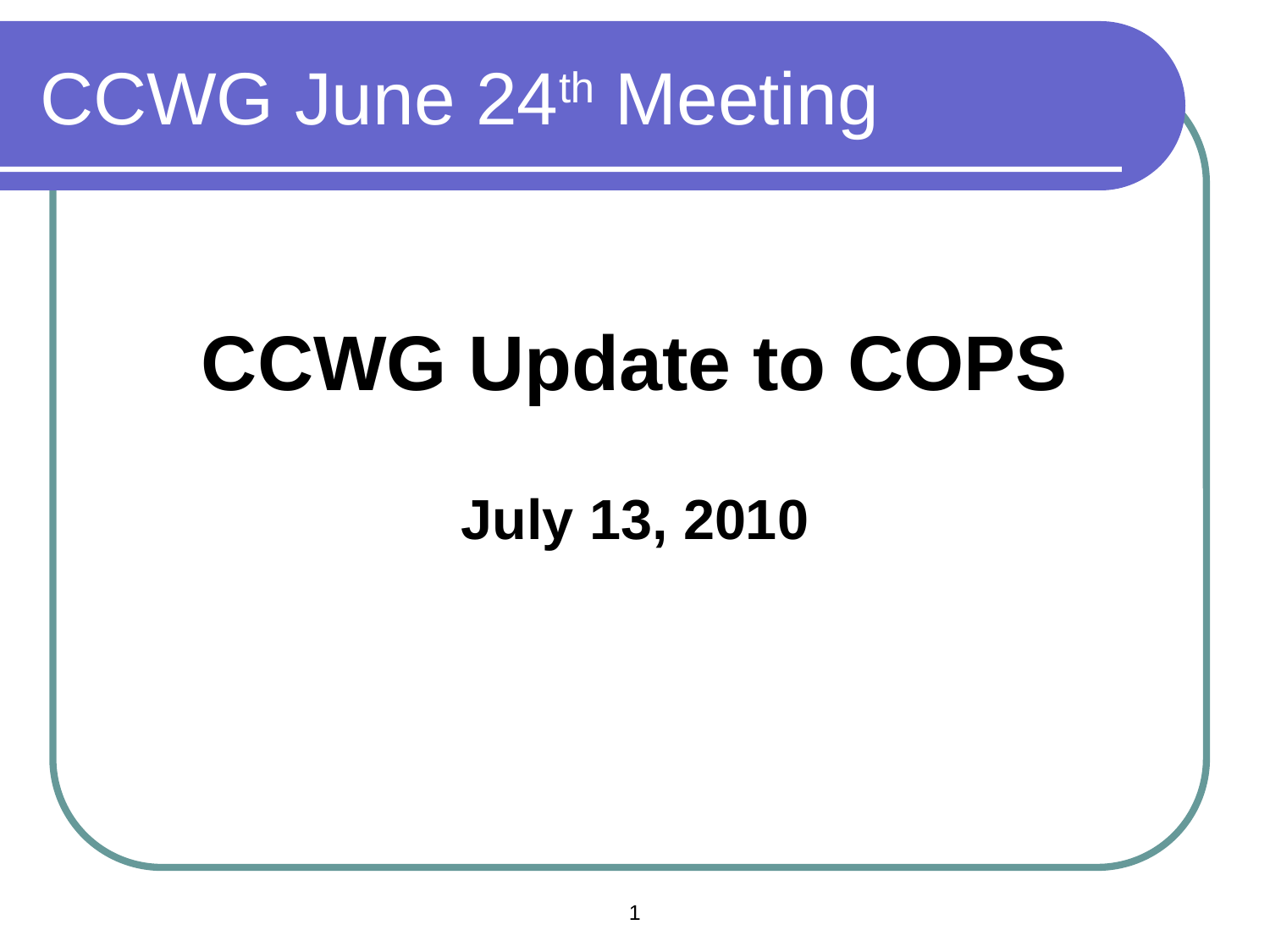

# CCWG June 24th Meeting
CCWG Update to COPS

July 13, 2010
1